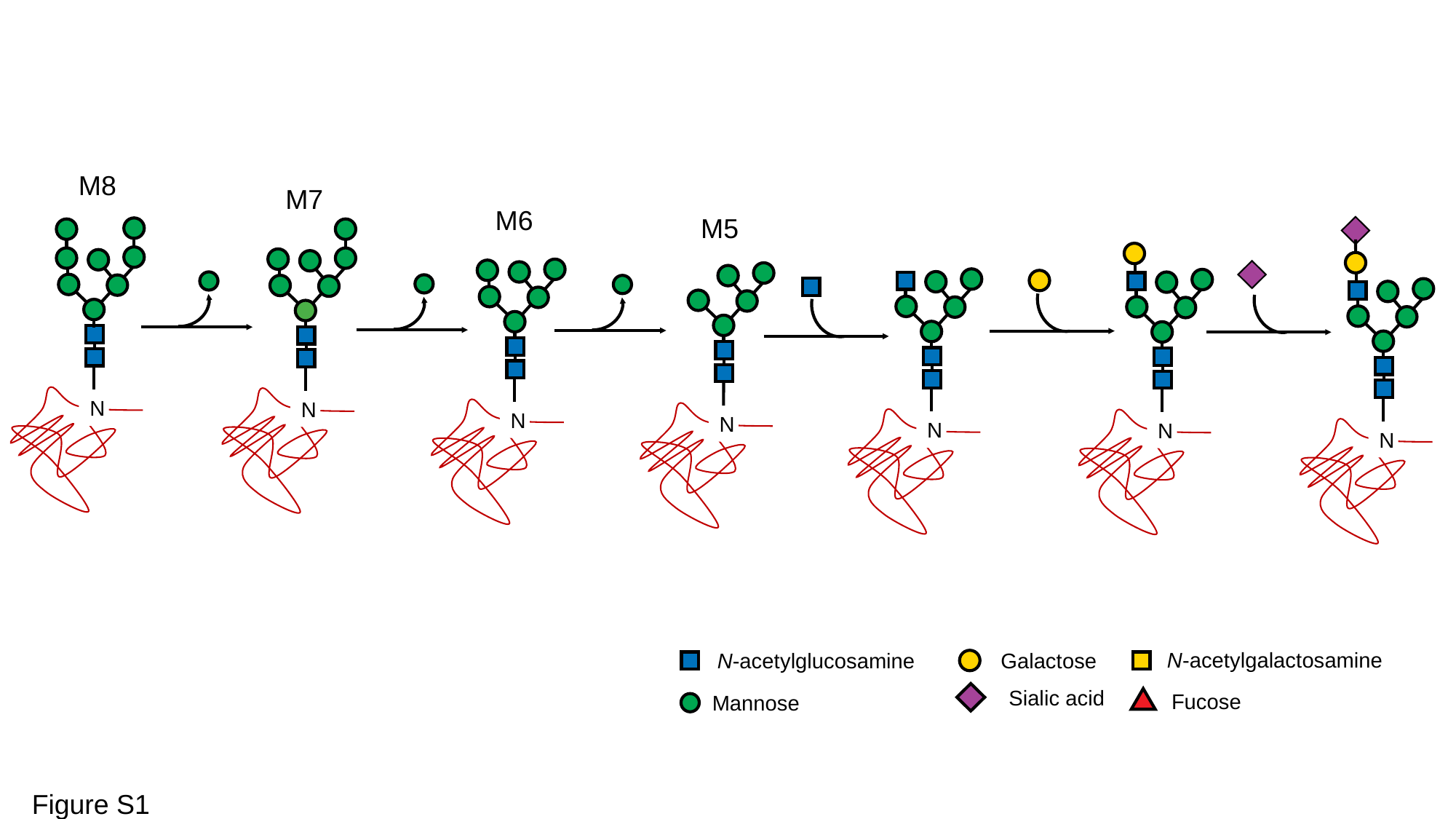

M8
M7
M6
M5

N

N

N

N

N

N

N
N-acetylgalactosamine

N-acetylglucosamine

Galactose

Sialic acid

Mannose

Fucose

Figure S1